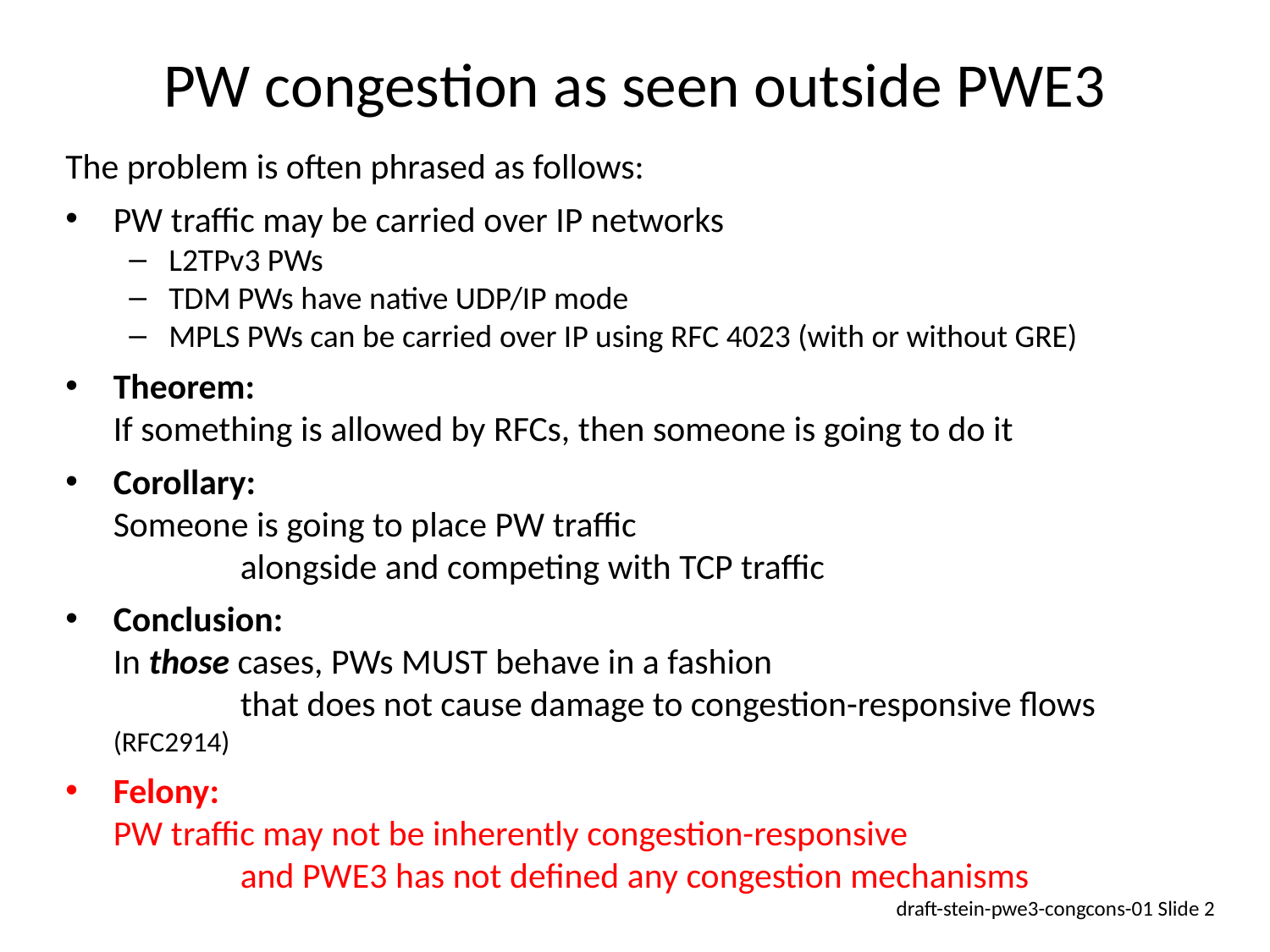

# PW congestion as seen outside PWE3
The problem is often phrased as follows:
PW traffic may be carried over IP networks
L2TPv3 PWs
TDM PWs have native UDP/IP mode
MPLS PWs can be carried over IP using RFC 4023 (with or without GRE)
Theorem:
	If something is allowed by RFCs, then someone is going to do it
Corollary:
	Someone is going to place PW traffic
		alongside and competing with TCP traffic
Conclusion:
	In those cases, PWs MUST behave in a fashion
		that does not cause damage to congestion-responsive flows (RFC2914)
Felony:
	PW traffic may not be inherently congestion-responsive
		and PWE3 has not defined any congestion mechanisms
draft-stein-pwe3-congcons-01 Slide 2